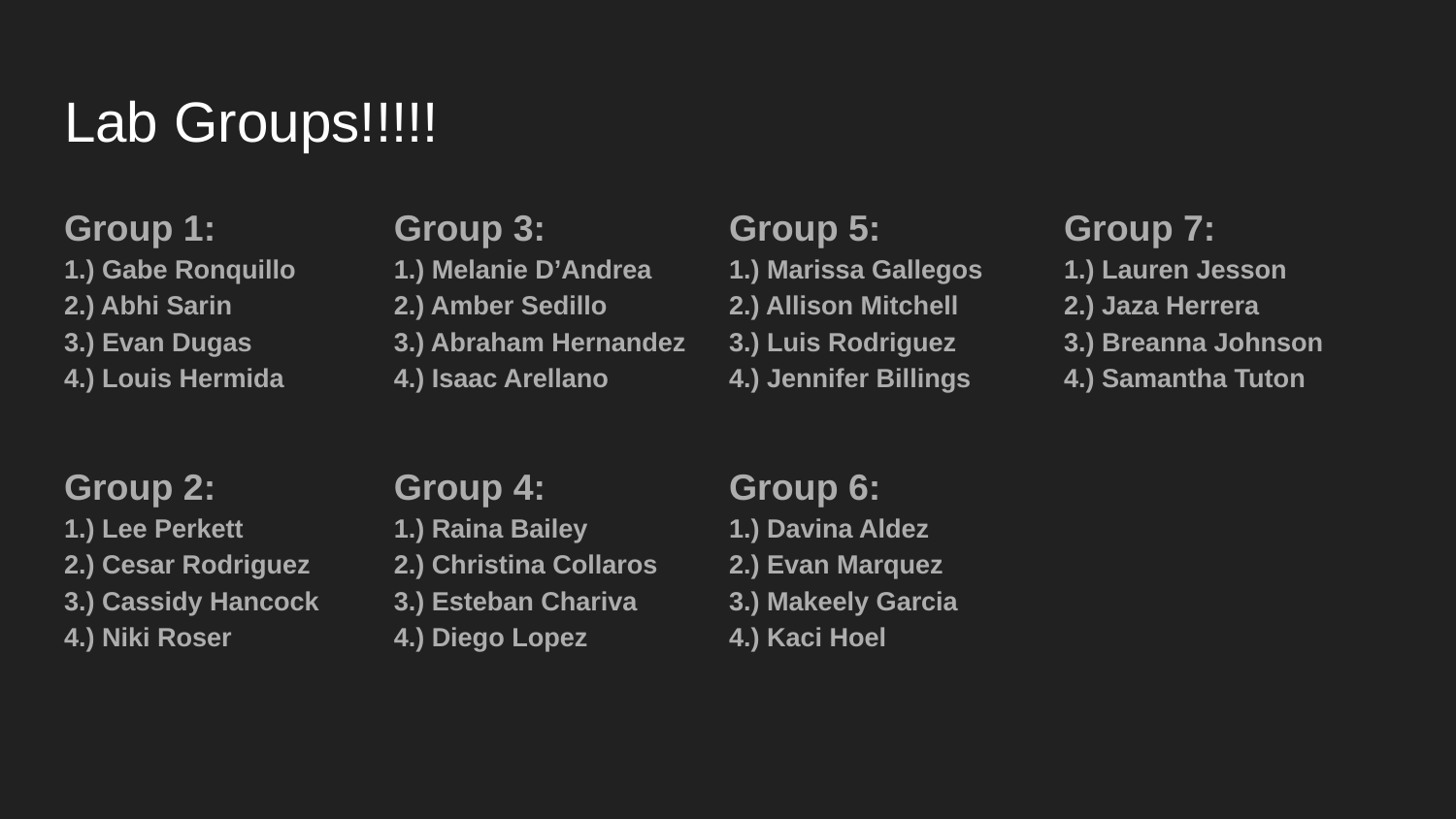

# Lab Groups!!!!!
Group 1:
1.) Gabe Ronquillo
2.) Abhi Sarin
3.) Evan Dugas
4.) Louis Hermida
Group 2:
1.) Lee Perkett
2.) Cesar Rodriguez
3.) Cassidy Hancock
4.) Niki Roser
Group 3:
1.) Melanie D’Andrea
2.) Amber Sedillo
3.) Abraham Hernandez
4.) Isaac Arellano
Group 4:
1.) Raina Bailey
2.) Christina Collaros
3.) Esteban Chariva
4.) Diego Lopez
Group 5:
1.) Marissa Gallegos
2.) Allison Mitchell
3.) Luis Rodriguez
4.) Jennifer Billings
Group 6:
1.) Davina Aldez
2.) Evan Marquez
3.) Makeely Garcia
4.) Kaci Hoel

Group 7:
1.) Lauren Jesson
2.) Jaza Herrera
3.) Breanna Johnson
4.) Samantha Tuton